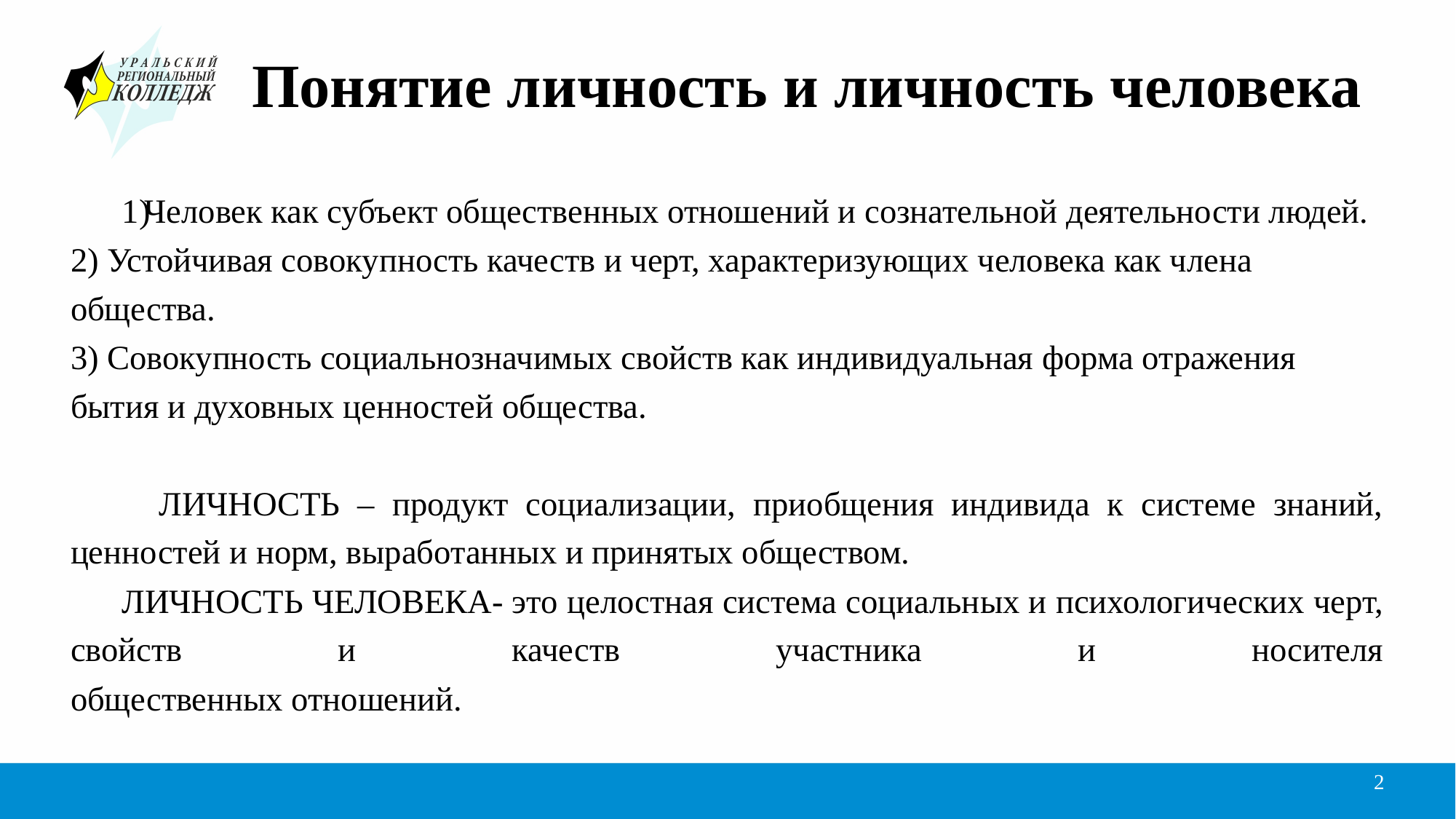

# Понятие личность и личность человека
Человек как субъект общественных отношений и сознательной деятельности людей.
2) Устойчивая совокупность качеств и черт, характеризующих человека как члена            общества.
3) Совокупность социальнозначимых свойств как индивидуальная форма отражения бытия и духовных ценностей общества.
     ЛИЧНОСТЬ – продукт социализации, приобщения индивида к системе знаний, ценностей и норм, выработанных и принятых обществом.
ЛИЧНОСТЬ ЧЕЛОВЕКА- это целостная система социальных и психологических черт, свойств и качеств участника и носителя
общественных отношений.
2